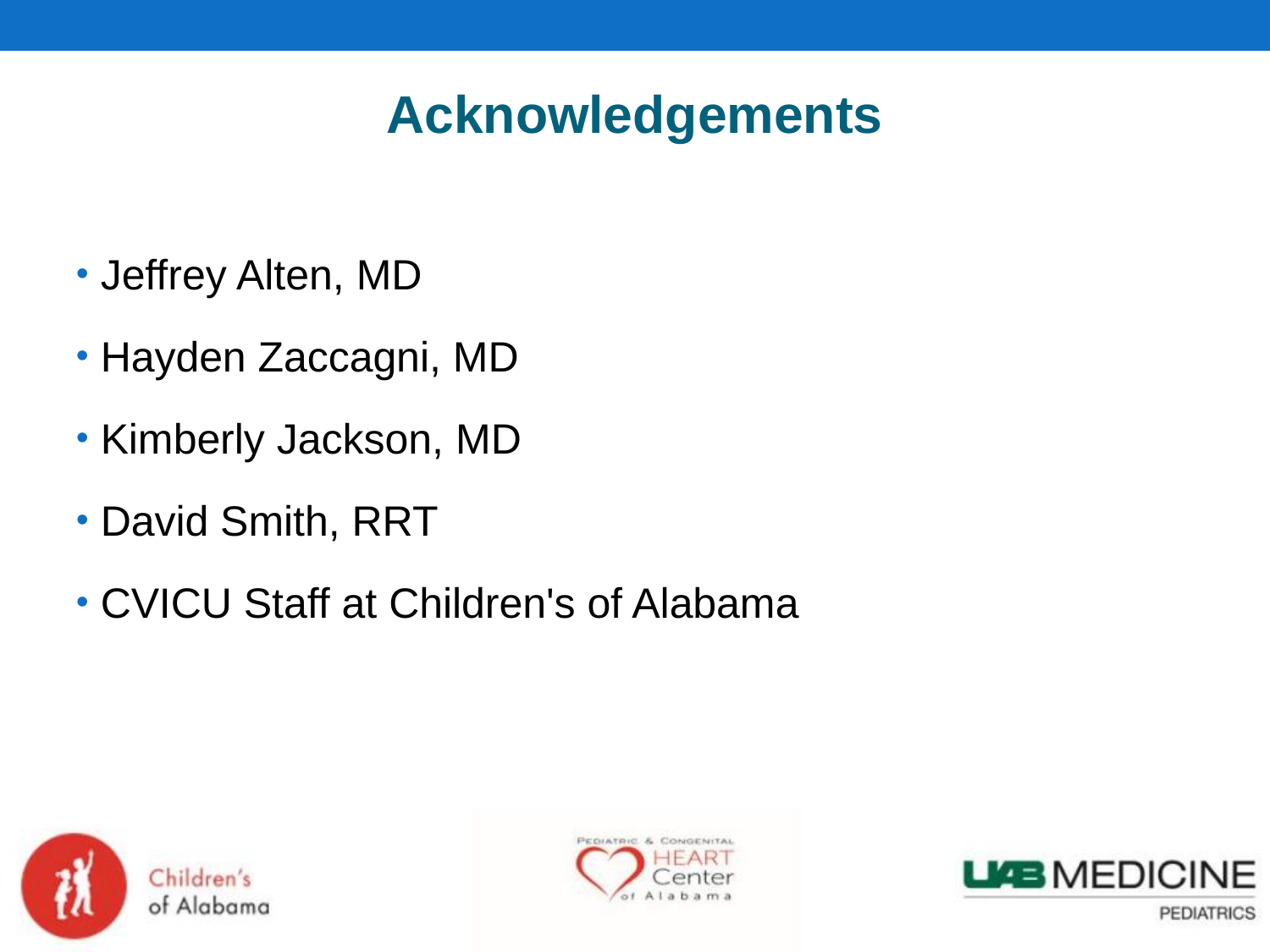

Acknowledgements
 Jeffrey Alten, MD
 Hayden Zaccagni, MD
 Kimberly Jackson, MD
 David Smith, RRT
 CVICU Staff at Children's of Alabama